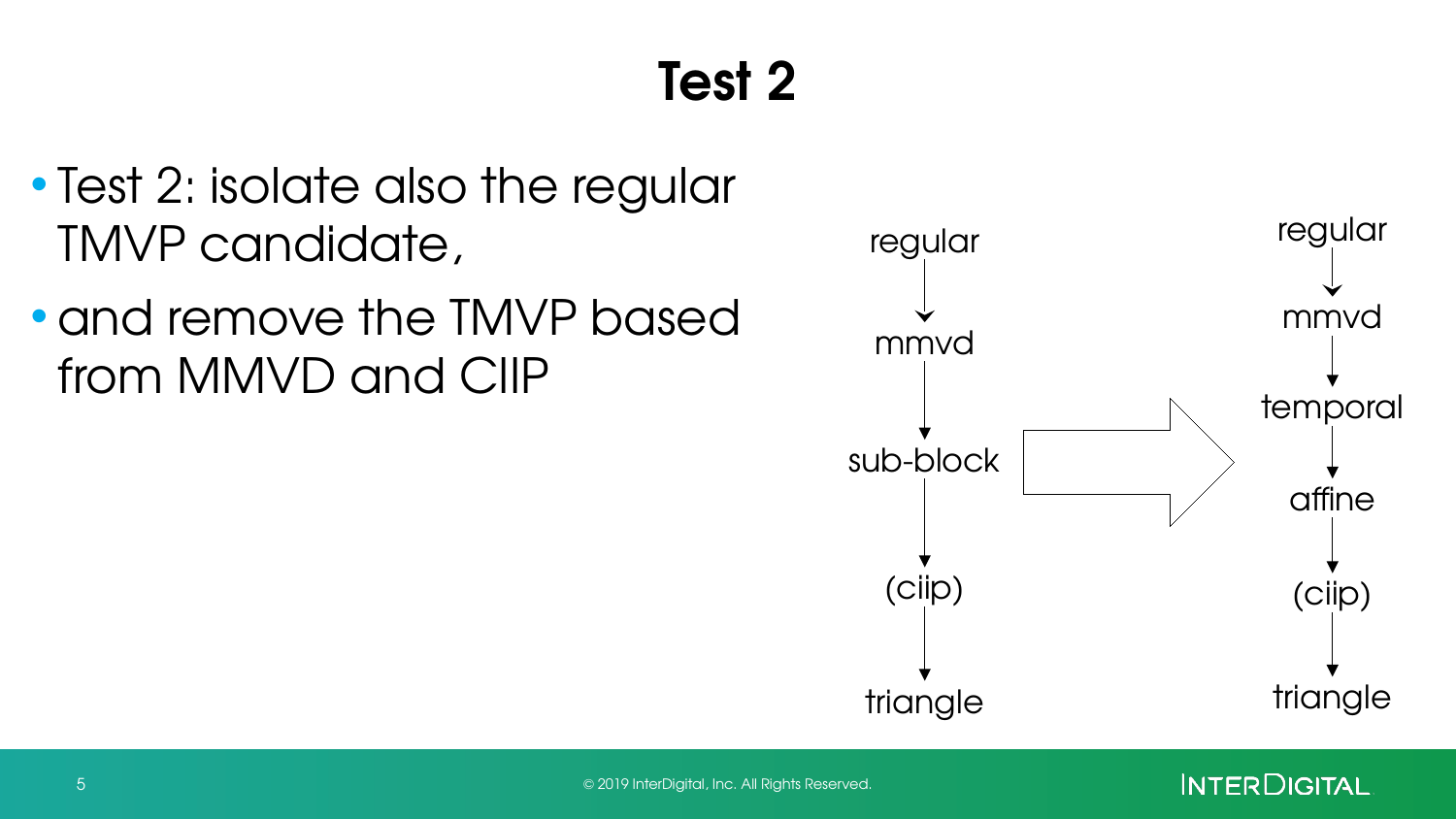

# Test 2
Test 2: isolate also the regular TMVP candidate,
and remove the TMVP based from MMVD and CIIP
regular
regular
mmvd
mmvd
temporal

sub-block
affine
(ciip)
(ciip)
triangle
triangle
5
© 2019 InterDigital, Inc. All Rights Reserved.